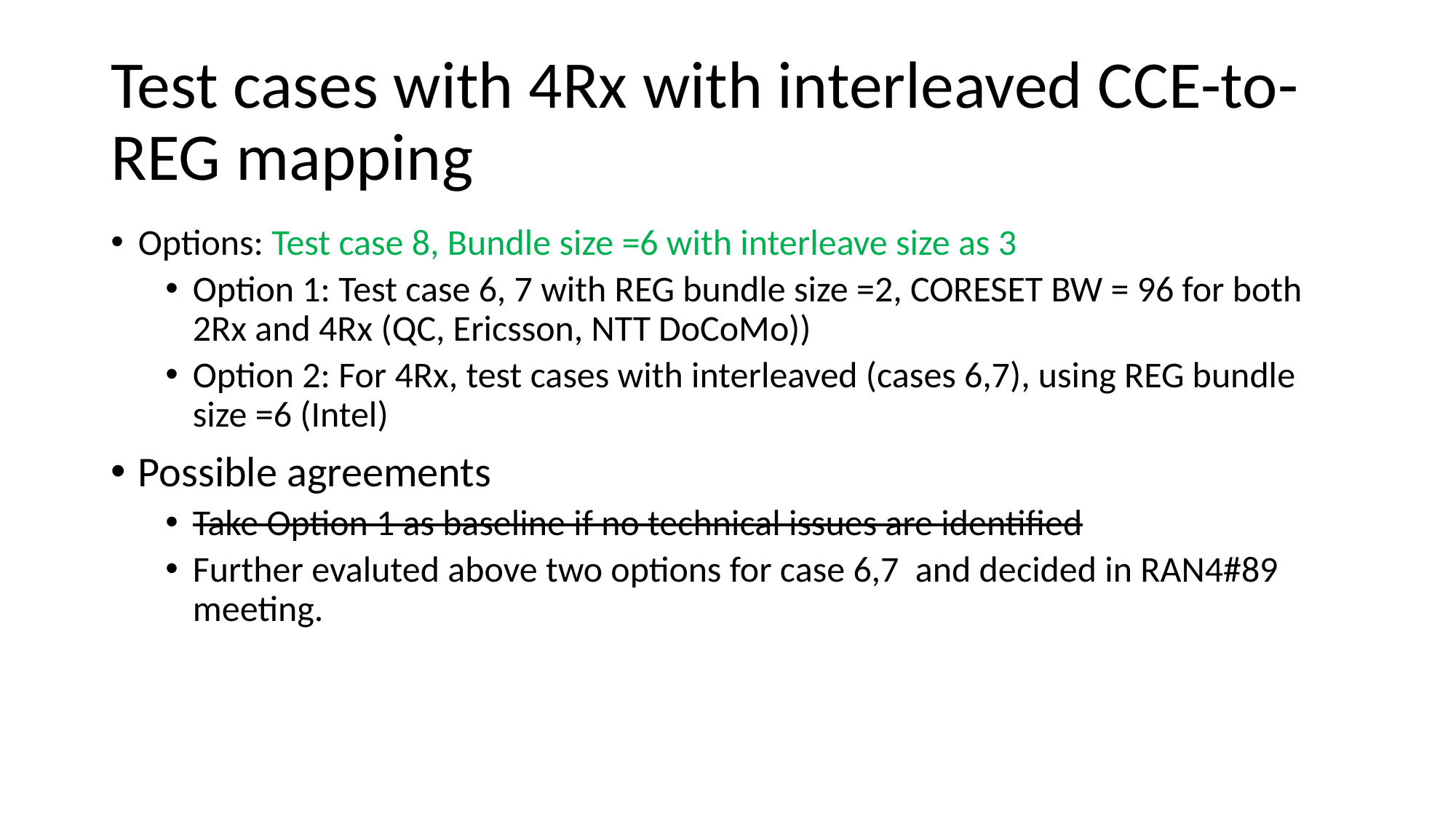

# Test cases with 4Rx with interleaved CCE-to-REG mapping
Options: Test case 8, Bundle size =6 with interleave size as 3
Option 1: Test case 6, 7 with REG bundle size =2, CORESET BW = 96 for both 2Rx and 4Rx (QC, Ericsson, NTT DoCoMo))
Option 2: For 4Rx, test cases with interleaved (cases 6,7), using REG bundle size =6 (Intel)
Possible agreements
Take Option 1 as baseline if no technical issues are identified
Further evaluted above two options for case 6,7  and decided in RAN4#89 meeting.